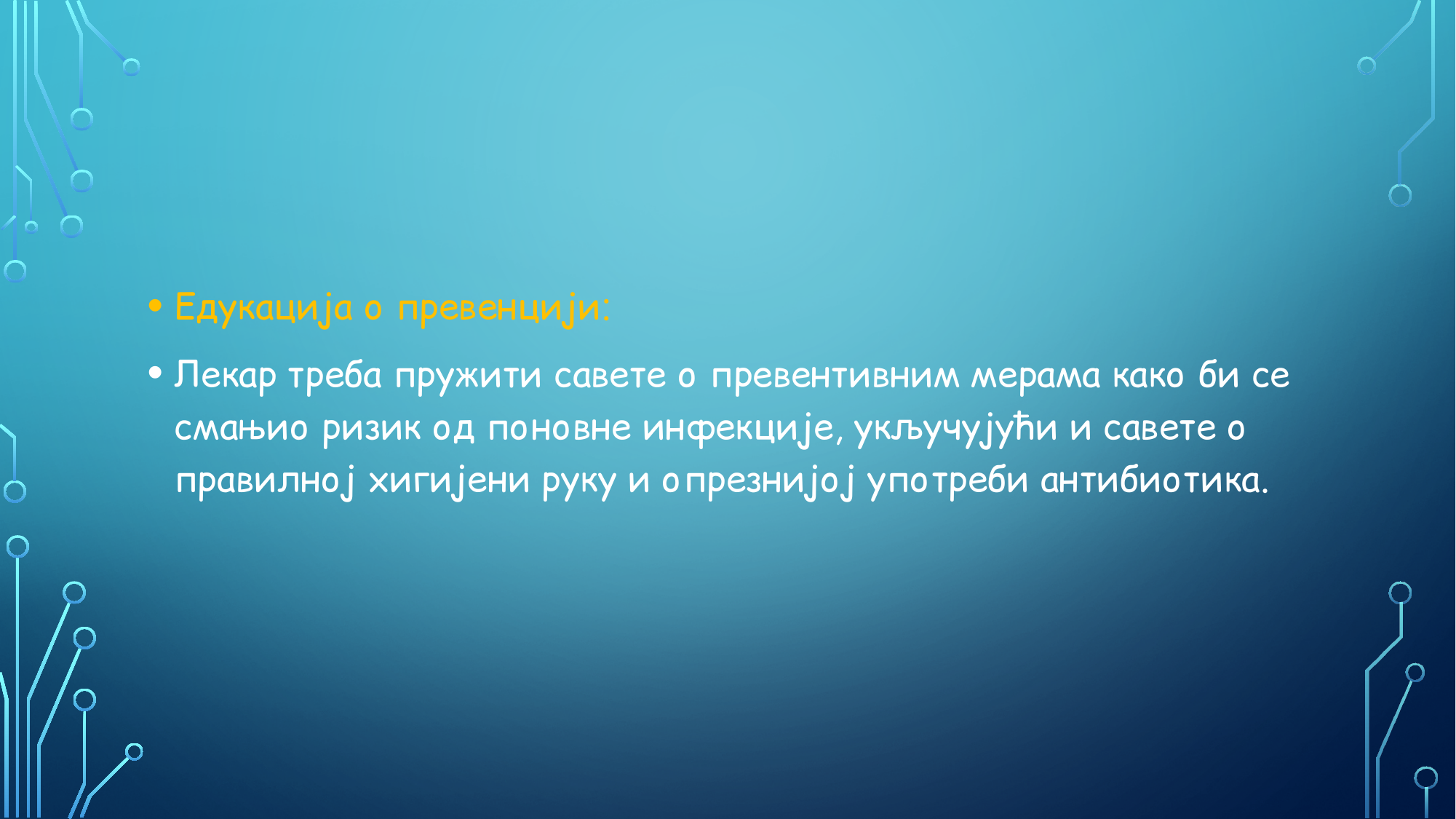

Едукација о превенцији:
Лекар треба пружити савете о превентивним мерама како би се смањио ризик од поновне инфекције, укључујући и савете о правилној хигијени руку и опрезнијој употреби антибиотика.